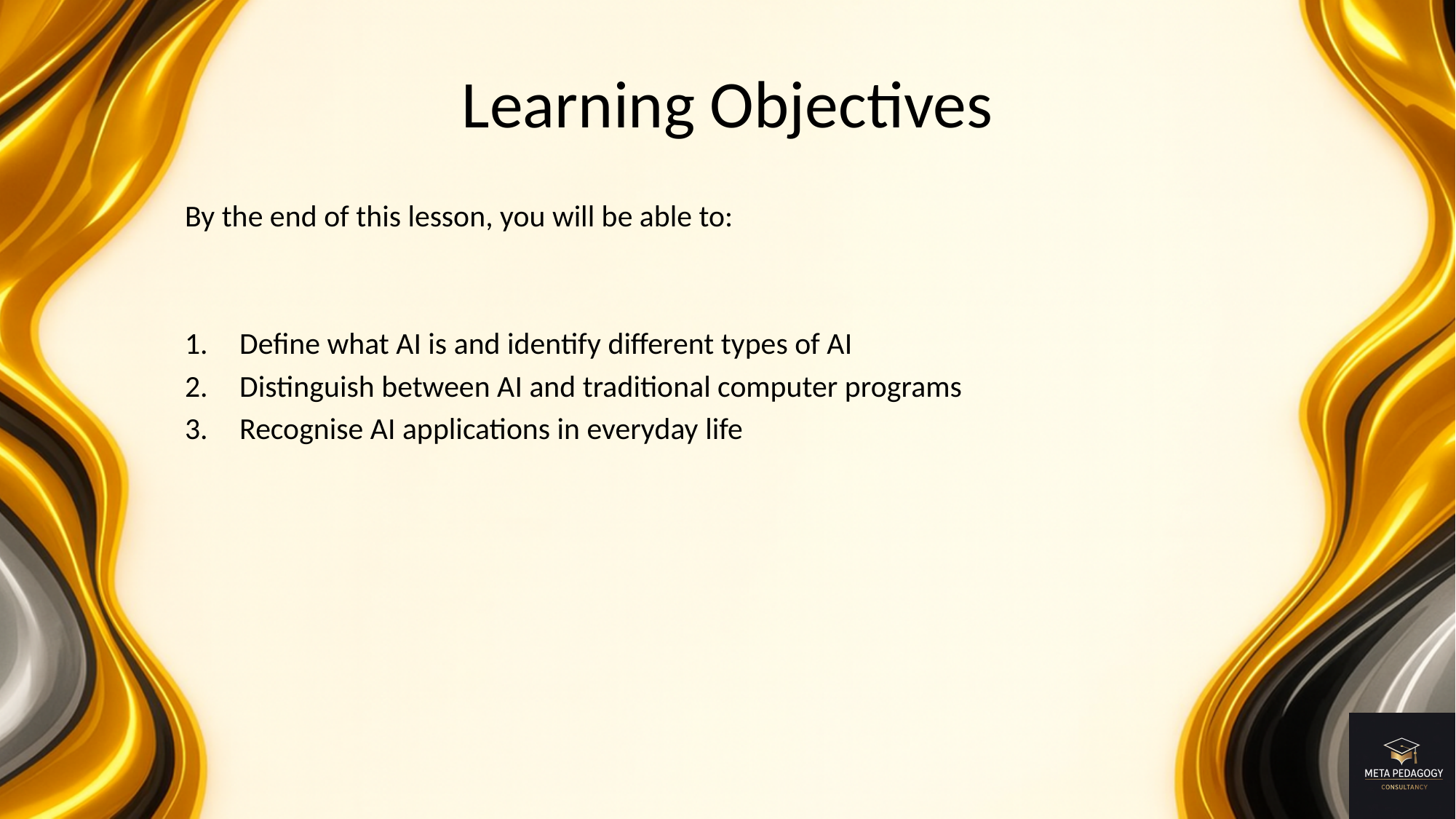

# Learning Objectives
By the end of this lesson, you will be able to:

Define what AI is and identify different types of AI
Distinguish between AI and traditional computer programs
Recognise AI applications in everyday life